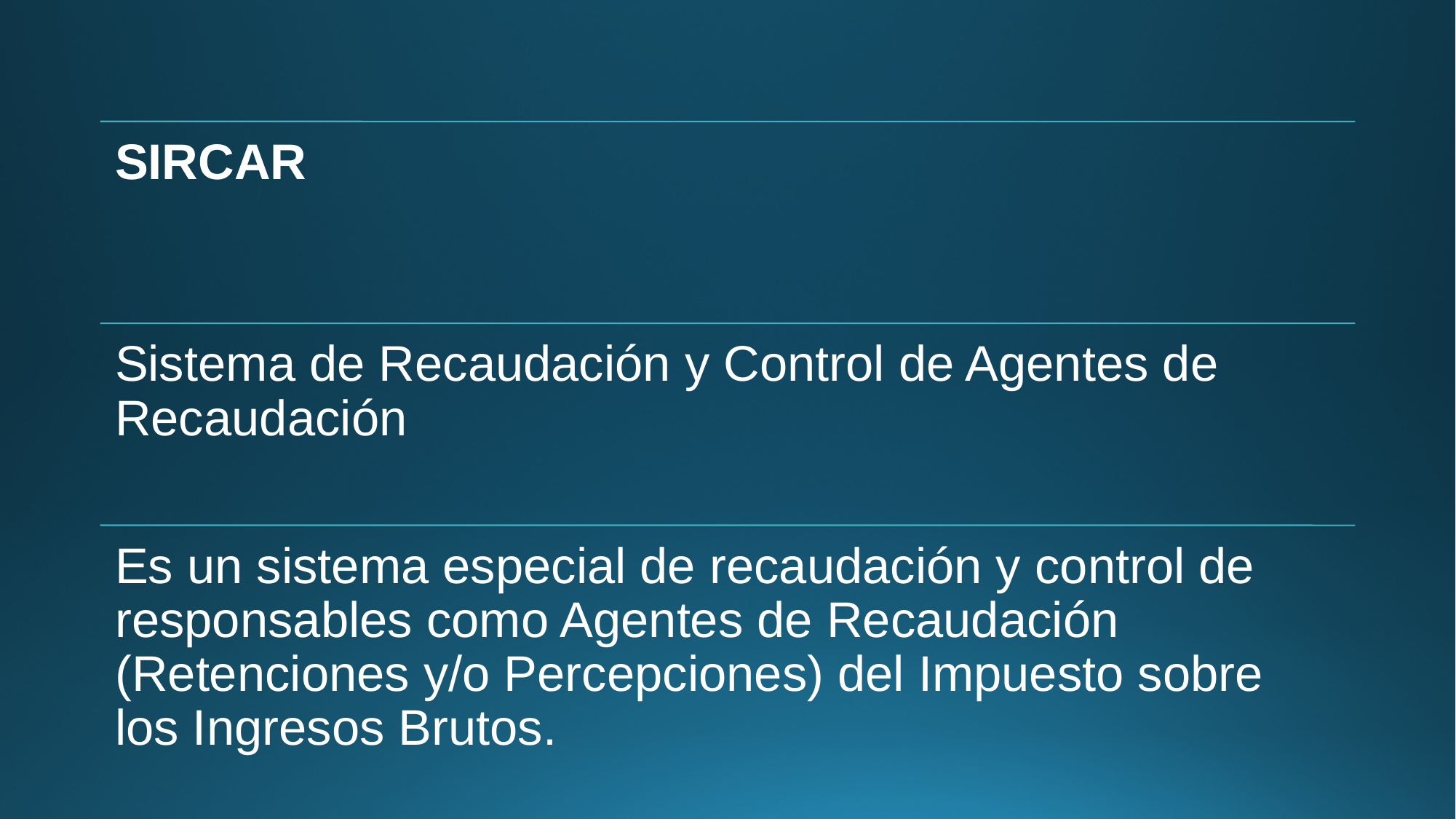

SIRCAR
Sistema de Recaudación y Control de Agentes de Recaudación
Es un sistema especial de recaudación y control de responsables como Agentes de Recaudación (Retenciones y/o Percepciones) del Impuesto sobre los Ingresos Brutos.